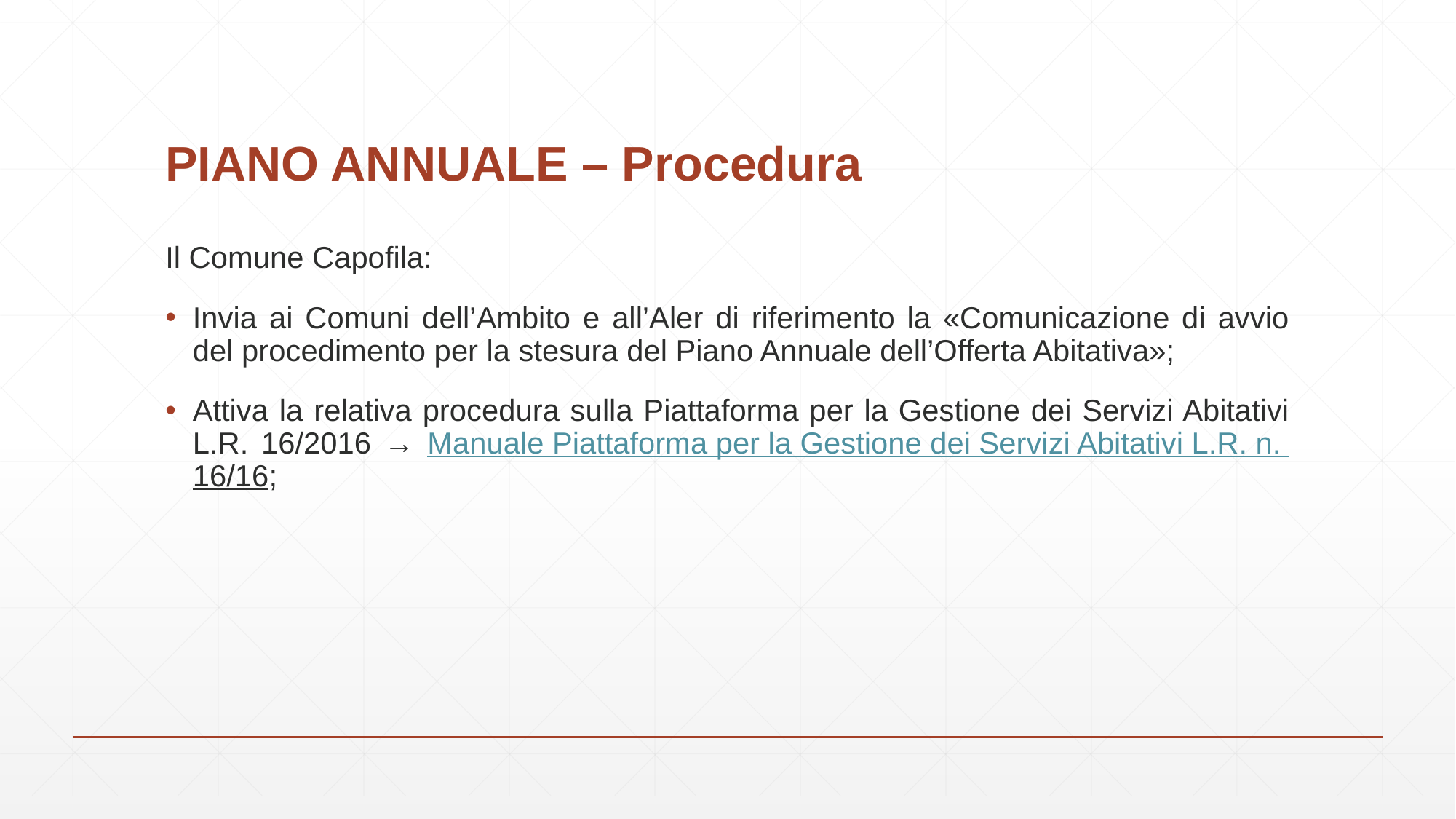

# PIANO ANNUALE – Procedura
Il Comune Capofila:
Invia ai Comuni dell’Ambito e all’Aler di riferimento la «Comunicazione di avvio del procedimento per la stesura del Piano Annuale dell’Offerta Abitativa»;
Attiva la relativa procedura sulla Piattaforma per la Gestione dei Servizi Abitativi L.R. 16/2016 → Manuale Piattaforma per la Gestione dei Servizi Abitativi L.R. n. 16/16;